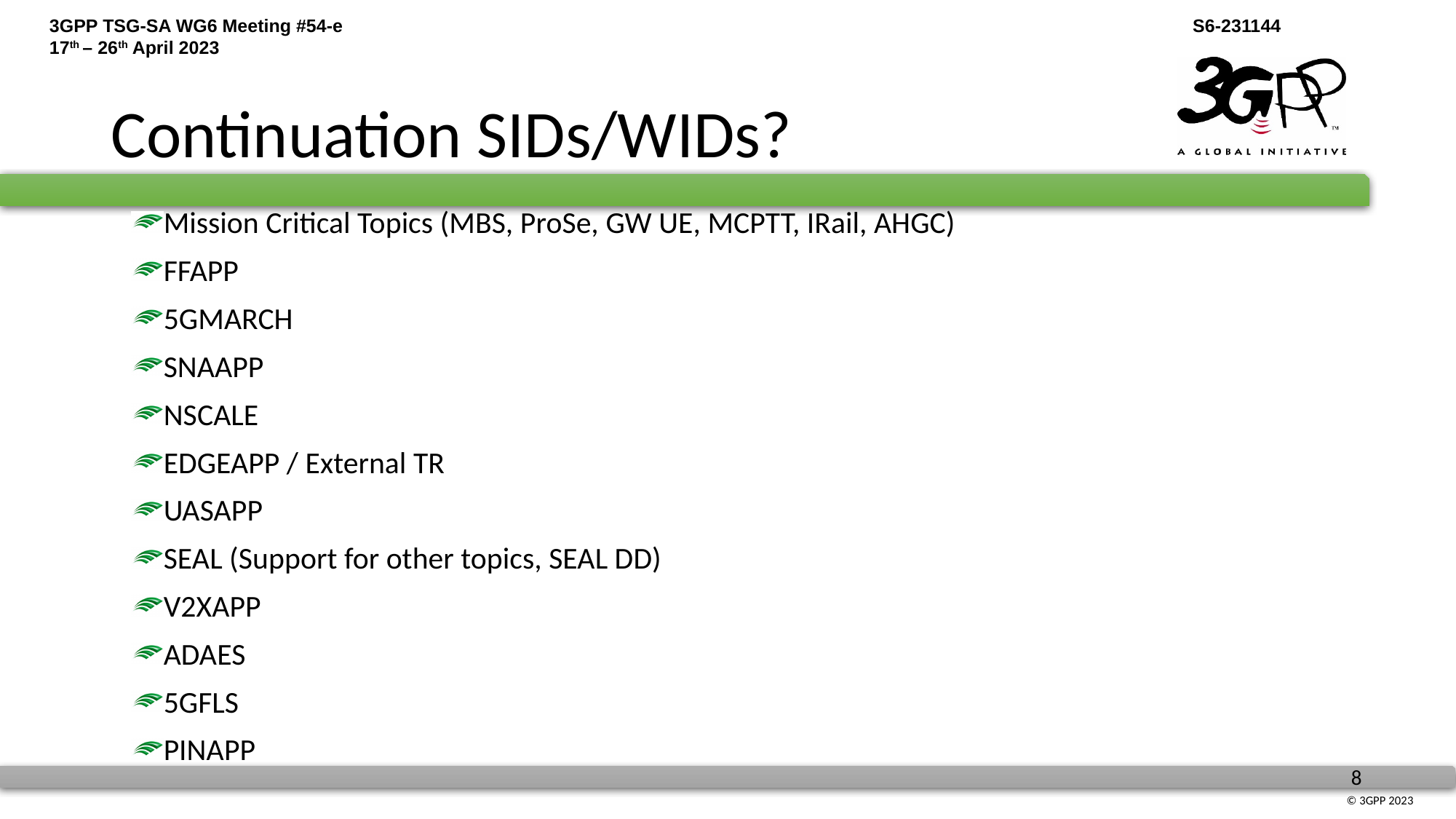

# Continuation SIDs/WIDs?
Mission Critical Topics (MBS, ProSe, GW UE, MCPTT, IRail, AHGC)
FFAPP
5GMARCH
SNAAPP
NSCALE
EDGEAPP / External TR
UASAPP
SEAL (Support for other topics, SEAL DD)
V2XAPP
ADAES
5GFLS
PINAPP